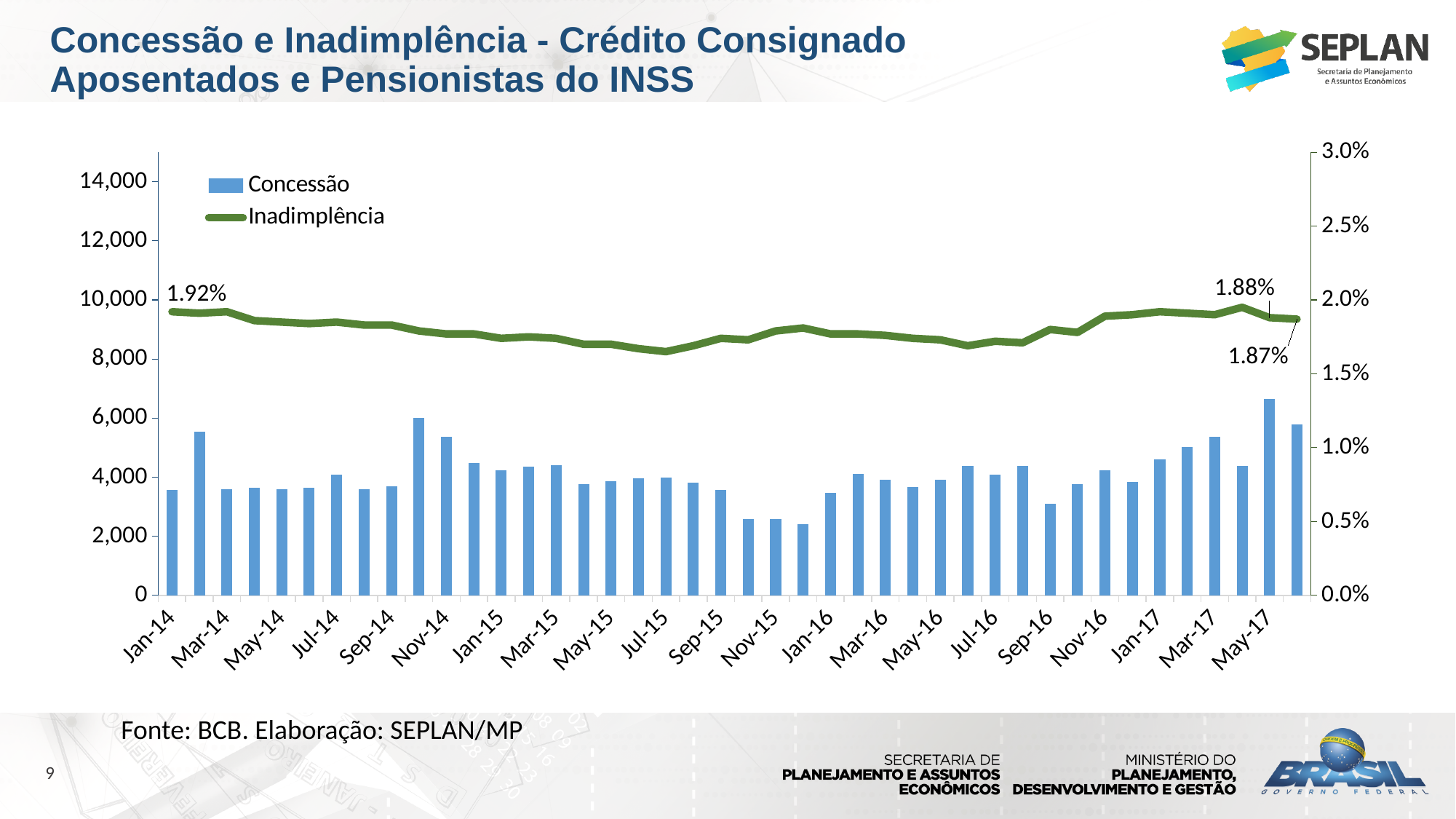

Concessão e Inadimplência - Crédito Consignado
Aposentados e Pensionistas do INSS

### Chart

| Category | Concessão | Inadimplência |
|---|---|---|
| 41640 | 3579.0 | 0.0192 |
| 41671 | 5548.0 | 0.0191 |
| 41699 | 3603.0 | 0.0192 |
| 41730 | 3649.0 | 0.018600000000000002 |
| 41760 | 3591.0 | 0.018500000000000003 |
| 41791 | 3639.0 | 0.0184 |
| 41821 | 4091.0 | 0.018500000000000003 |
| 41852 | 3586.0 | 0.0183 |
| 41883 | 3701.0 | 0.0183 |
| 41913 | 6001.0 | 0.0179 |
| 41944 | 5363.0 | 0.0177 |
| 41974 | 4472.0 | 0.0177 |
| 42005 | 4221.0 | 0.0174 |
| 42036 | 4347.0 | 0.0175 |
| 42064 | 4414.0 | 0.0174 |
| 42095 | 3776.0 | 0.017 |
| 42125 | 3875.0 | 0.017 |
| 42156 | 3952.0 | 0.0167 |
| 42186 | 3981.0 | 0.0165 |
| 42217 | 3809.0 | 0.0169 |
| 42248 | 3556.0 | 0.0174 |
| 42278 | 2593.0 | 0.0173 |
| 42309 | 2594.0 | 0.0179 |
| 42339 | 2411.0 | 0.0181 |
| 42370 | 3481.0 | 0.0177 |
| 42401 | 4115.0 | 0.0177 |
| 42430 | 3907.0 | 0.0176 |
| 42461 | 3662.0 | 0.0174 |
| 42491 | 3925.0 | 0.0173 |
| 42522 | 4378.0 | 0.0169 |
| 42552 | 4080.0 | 0.0172 |
| 42583 | 4376.0 | 0.0171 |
| 42614 | 3103.0 | 0.018000000000000002 |
| 42644 | 3753.0 | 0.0178 |
| 42675 | 4243.0 | 0.0189 |
| 42705 | 3835.0 | 0.019 |
| 42736 | 4598.0 | 0.0192 |
| 42767 | 5019.0 | 0.0191 |
| 42795 | 5377.0 | 0.019 |
| 42826 | 4370.0 | 0.0195 |
| 42856 | 6660.0 | 0.018799999999999997 |
| 42887 | 5781.0 | 0.0187 |
Fonte: BCB. Elaboração: SEPLAN/MP
9